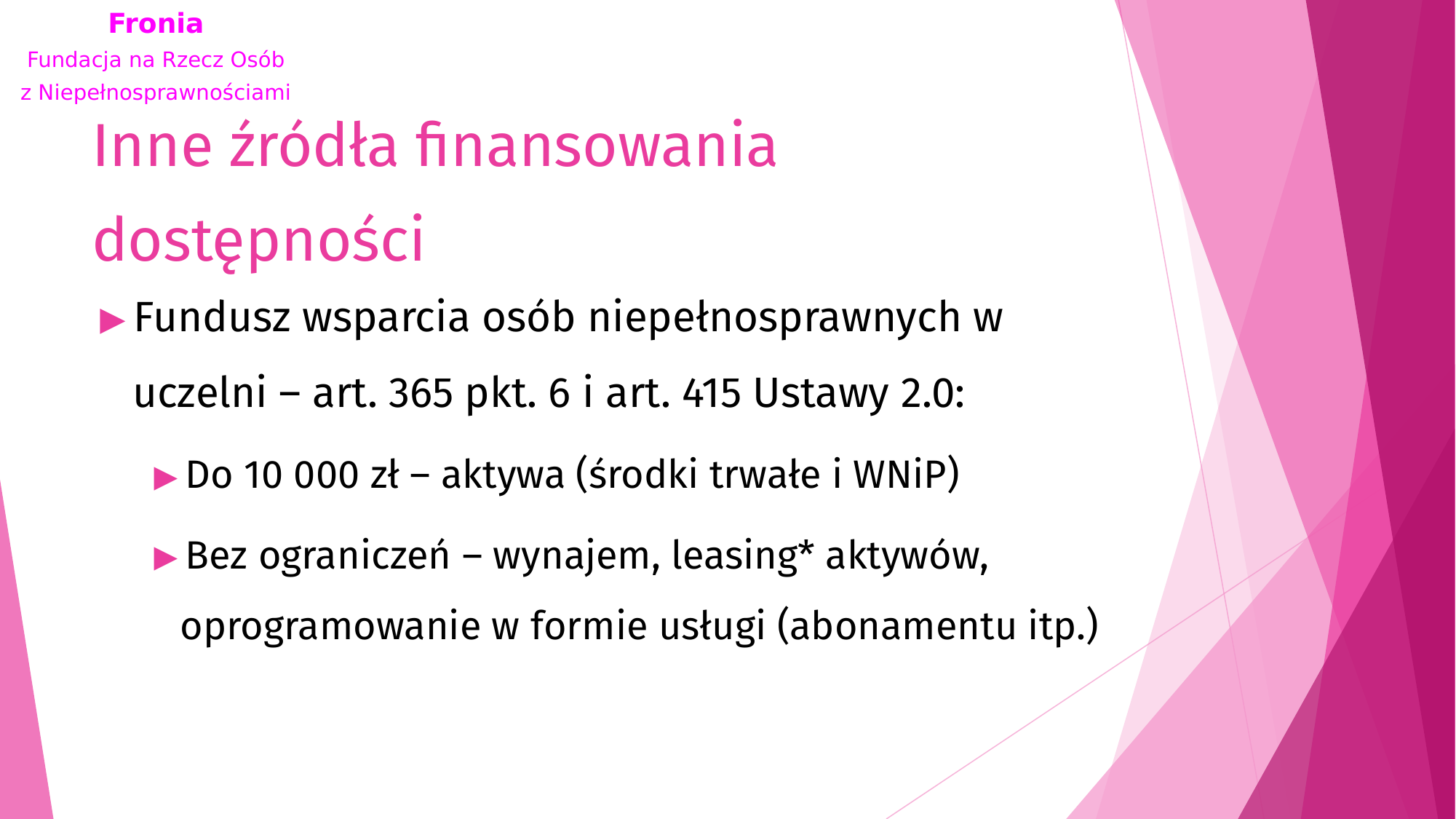

# Inne źródła finansowania dostępności
Fundusz wsparcia osób niepełnosprawnych w uczelni – art. 365 pkt. 6 i art. 415 Ustawy 2.0:
Do 10 000 zł – aktywa (środki trwałe i WNiP)
Bez ograniczeń – wynajem, leasing* aktywów, oprogramowanie w formie usługi (abonamentu itp.)